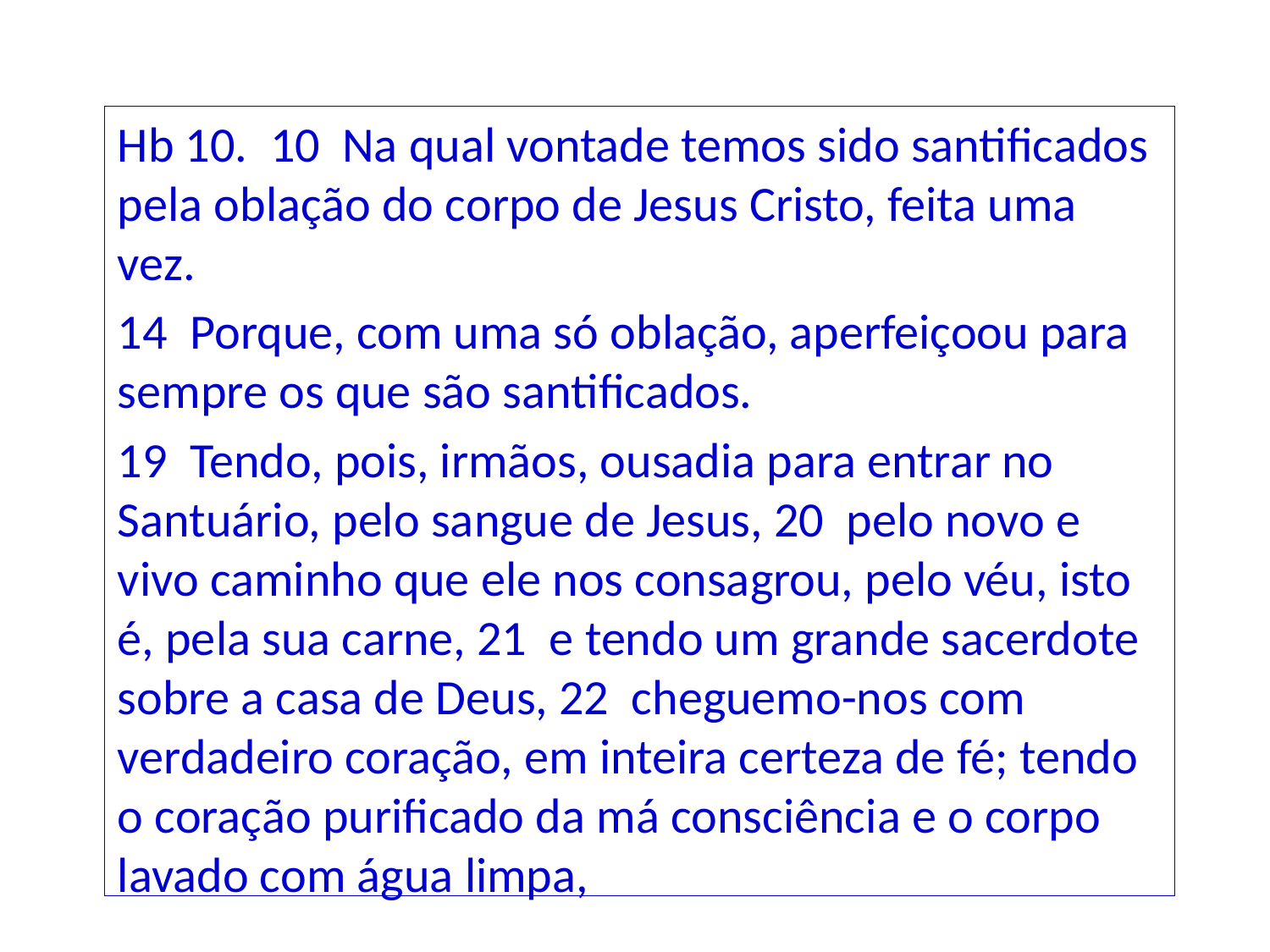

Hb 10.  10  Na qual vontade temos sido santificados pela oblação do corpo de Jesus Cristo, feita uma vez.
14  Porque, com uma só oblação, aperfeiçoou para sempre os que são santificados.
19  Tendo, pois, irmãos, ousadia para entrar no Santuário, pelo sangue de Jesus, 20  pelo novo e vivo caminho que ele nos consagrou, pelo véu, isto é, pela sua carne, 21  e tendo um grande sacerdote sobre a casa de Deus, 22  cheguemo-nos com verdadeiro coração, em inteira certeza de fé; tendo o coração purificado da má consciência e o corpo lavado com água limpa,